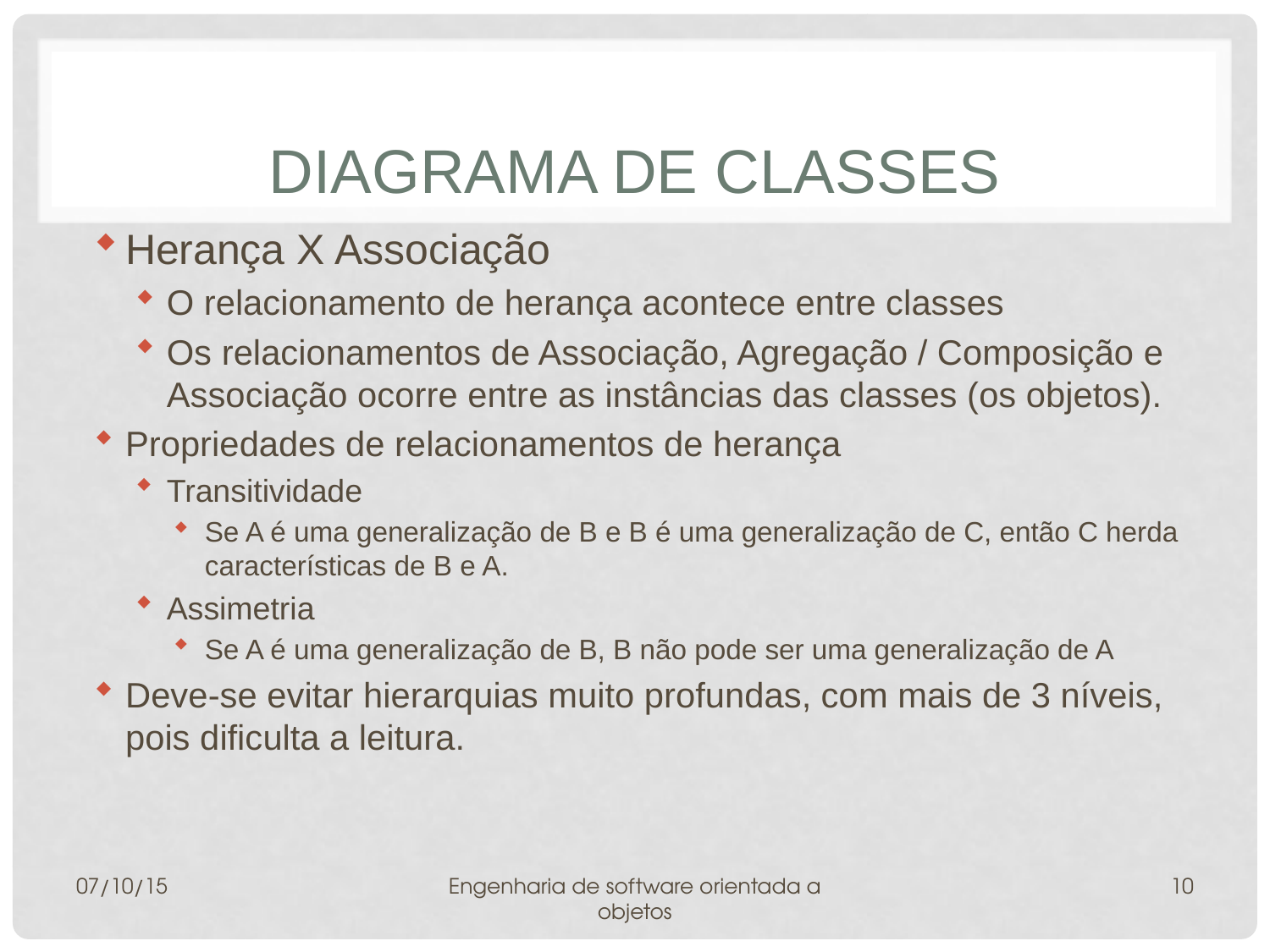

# Diagrama de Classes
Herança X Associação
O relacionamento de herança acontece entre classes
Os relacionamentos de Associação, Agregação / Composição e Associação ocorre entre as instâncias das classes (os objetos).
Propriedades de relacionamentos de herança
Transitividade
Se A é uma generalização de B e B é uma generalização de C, então C herda características de B e A.
Assimetria
Se A é uma generalização de B, B não pode ser uma generalização de A
Deve-se evitar hierarquias muito profundas, com mais de 3 níveis, pois dificulta a leitura.
07/10/15
Engenharia de software orientada a objetos
10